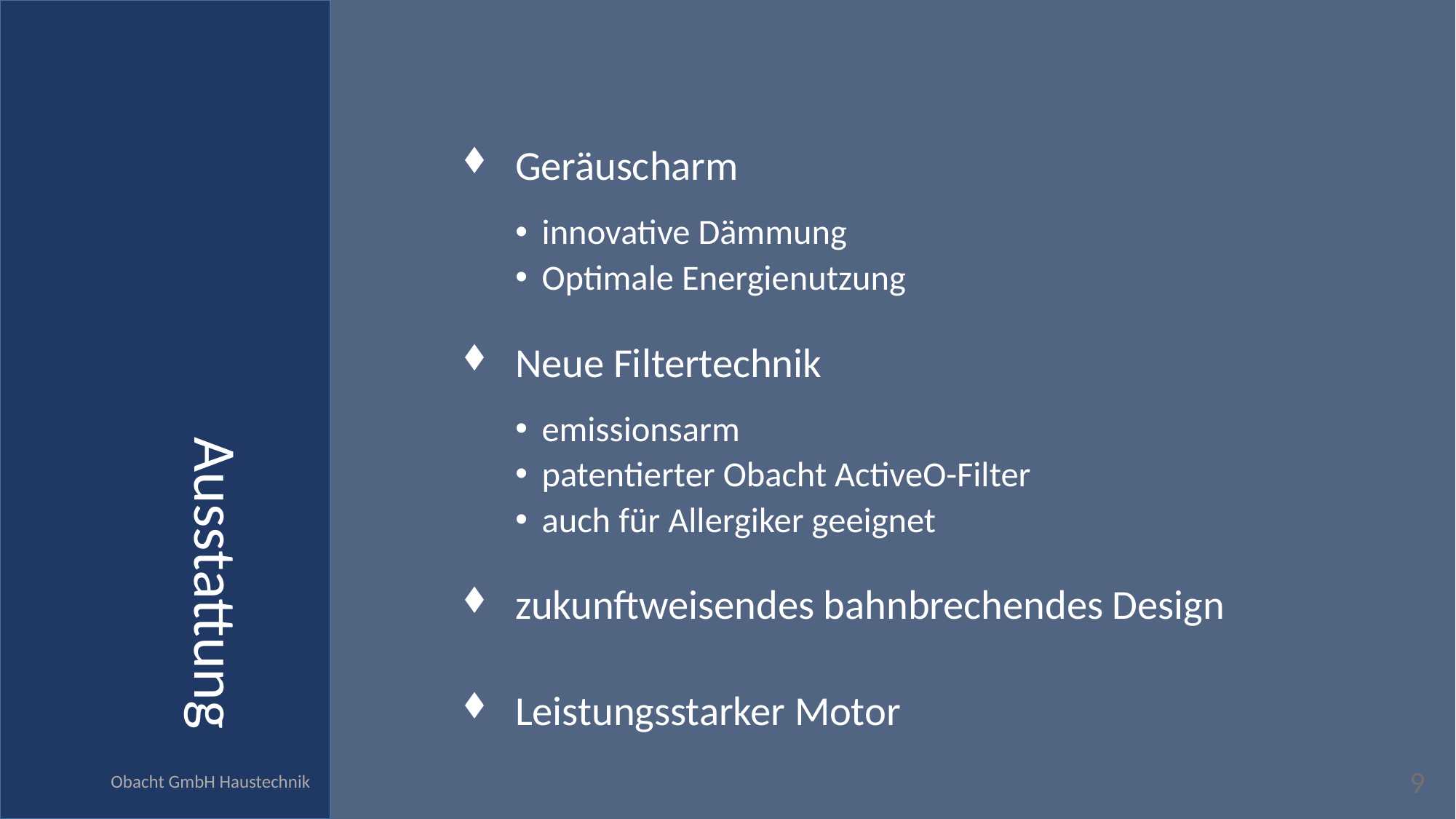

# Ausstattung
Geräuscharm
innovative Dämmung
Optimale Energienutzung
Neue Filtertechnik
emissionsarm
patentierter Obacht ActiveO-Filter
auch für Allergiker geeignet
zukunftweisendes bahnbrechendes Design
Leistungsstarker Motor
Obacht GmbH Haustechnik
9